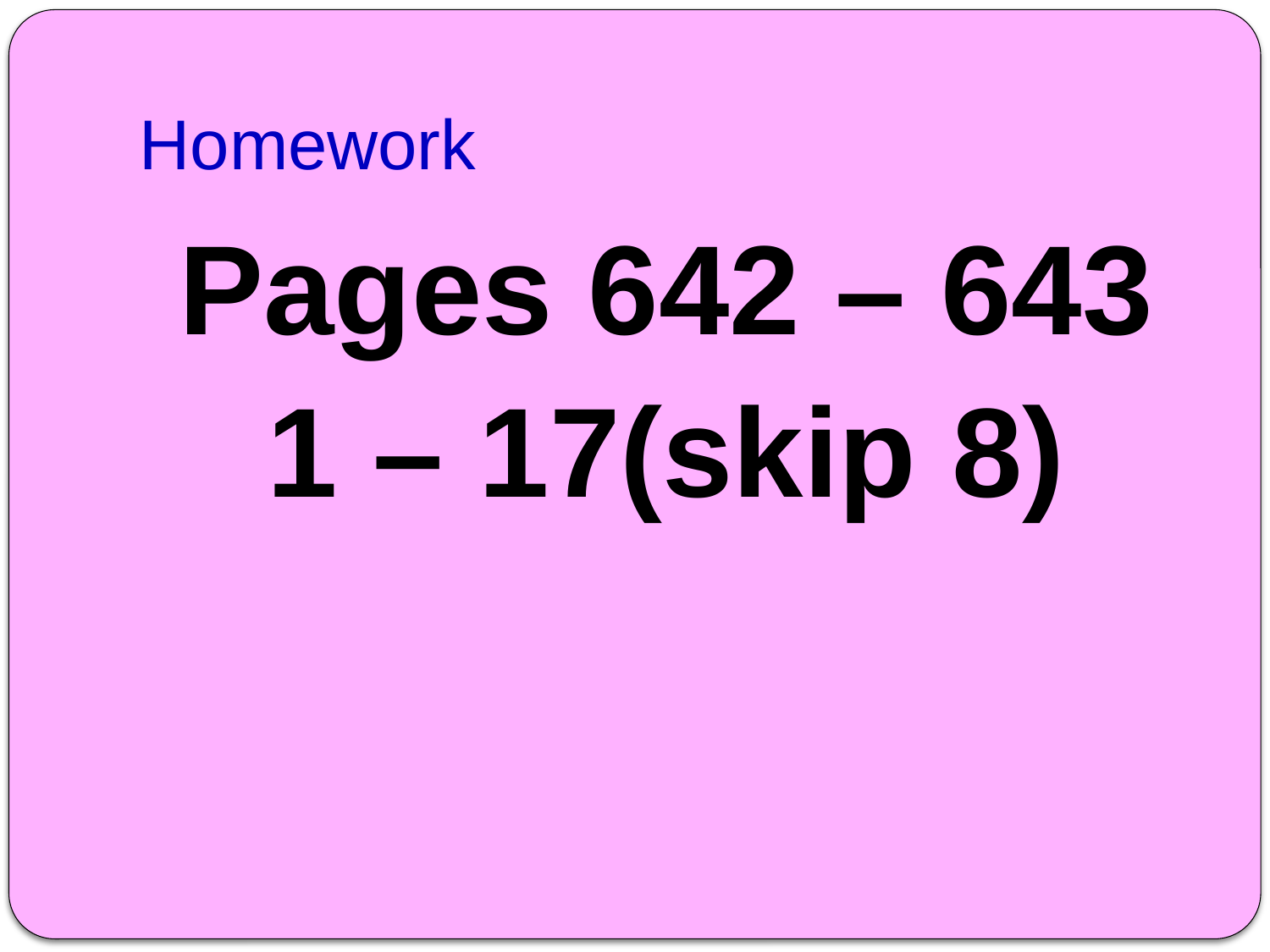

# Homework
Pages 642 – 643
1 – 17(skip 8)